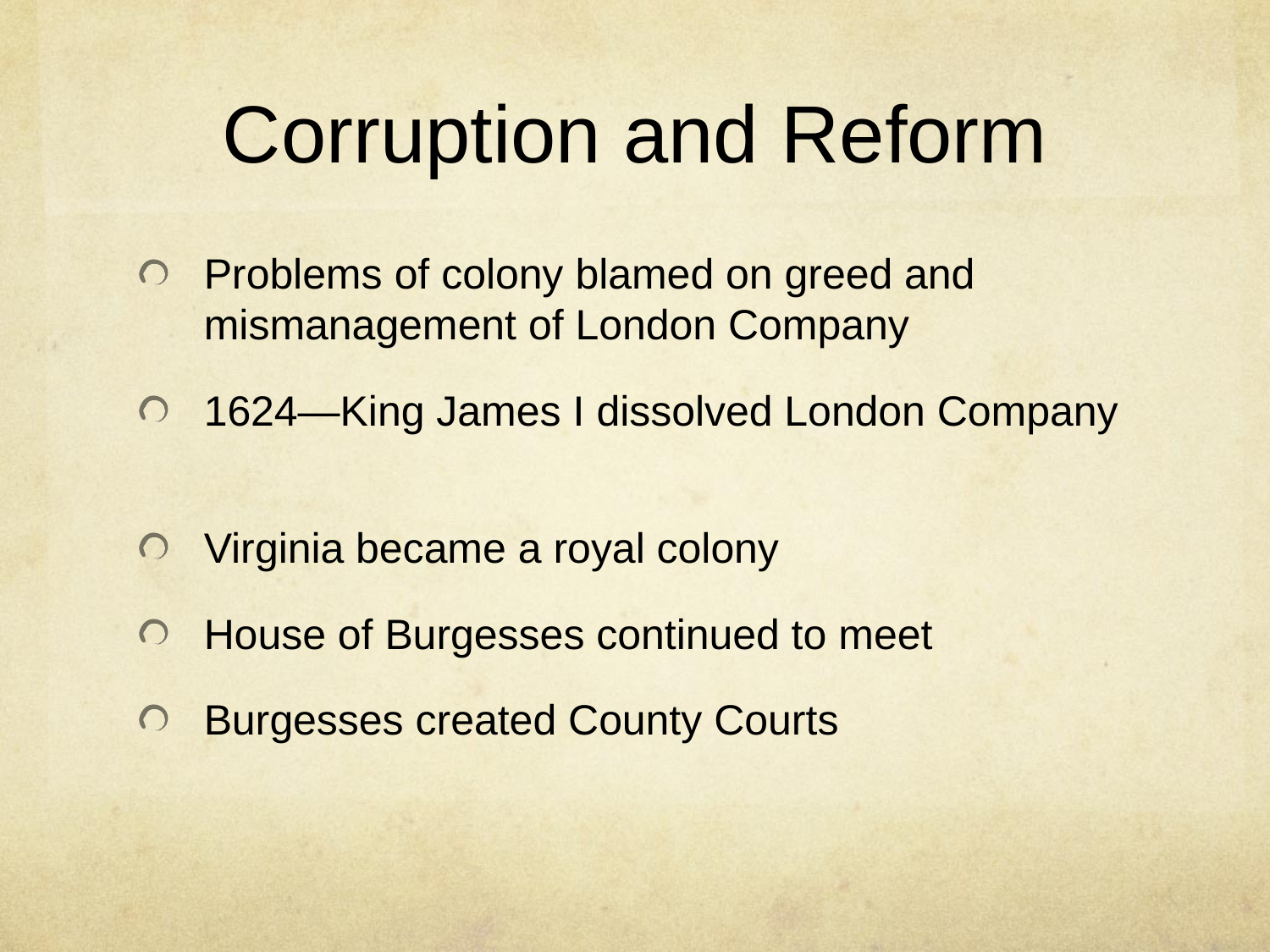

# Corruption and Reform
Problems of colony blamed on greed and mismanagement of London Company
1624—King James I dissolved London Company
Virginia became a royal colony
House of Burgesses continued to meet
Burgesses created County Courts